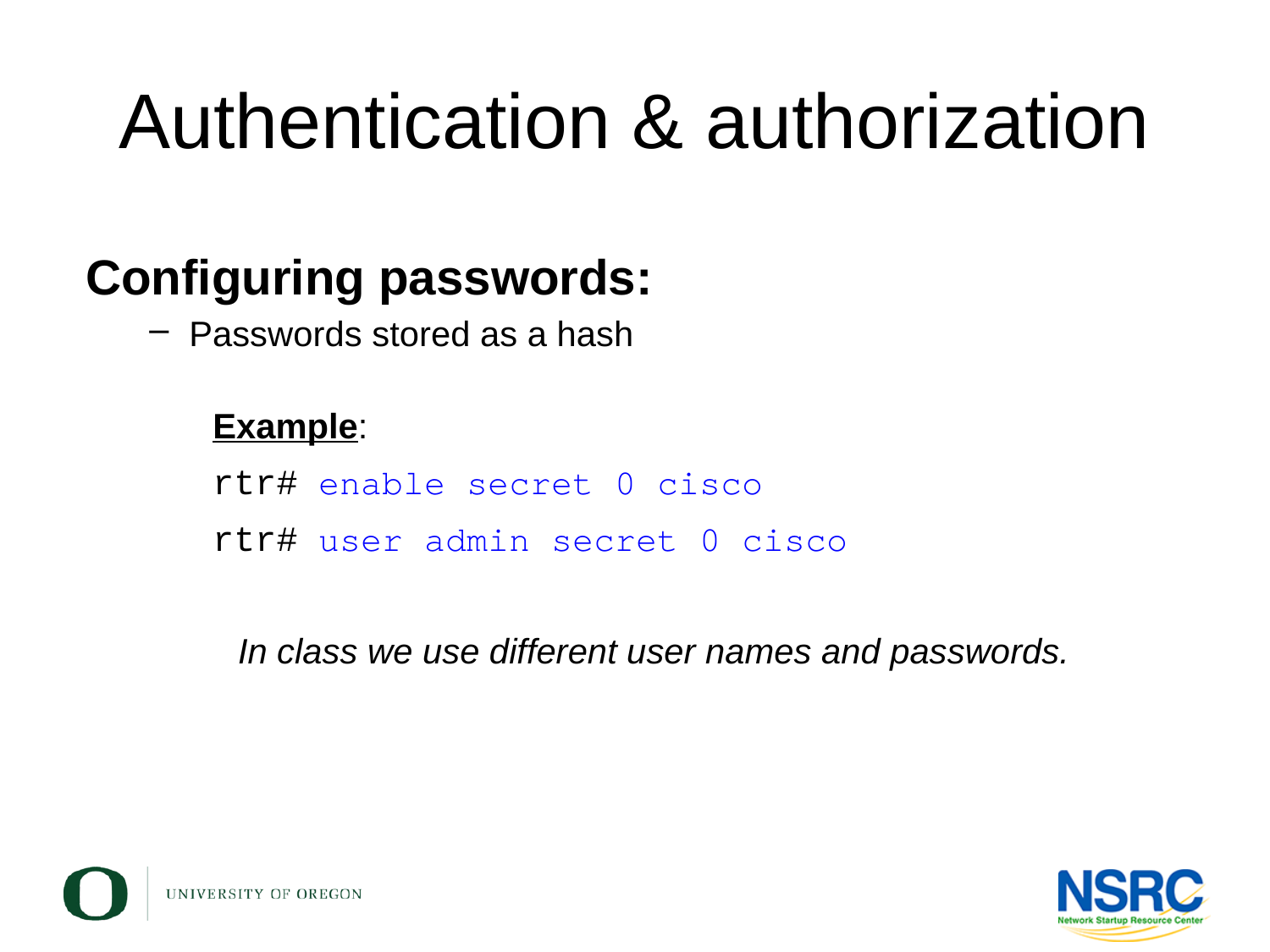

# Authentication & authorization
Configuring passwords:
Passwords stored as a hash
Example:
rtr# enable secret 0 cisco
rtr# user admin secret 0 cisco

In class we use different user names and passwords.